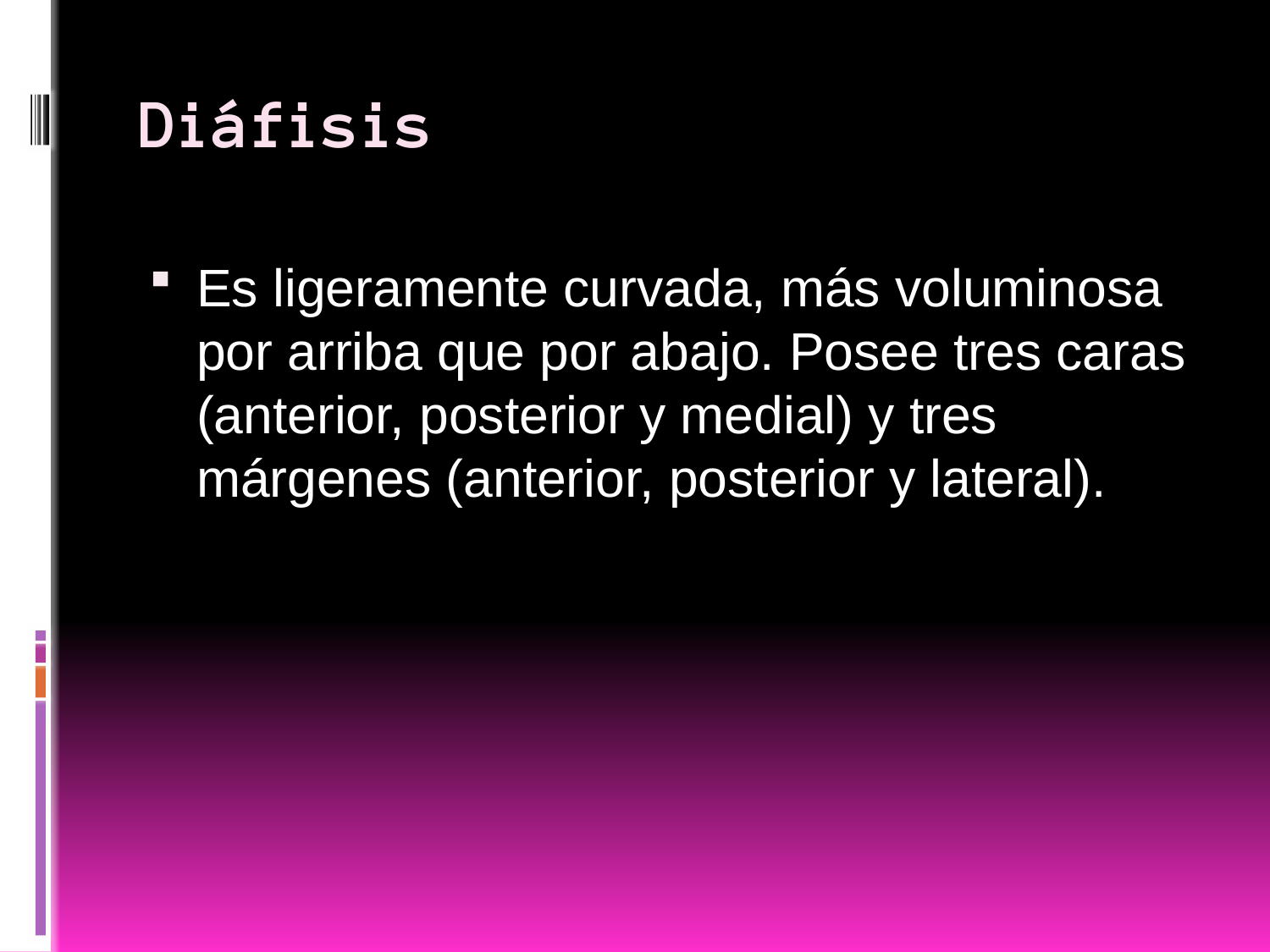

# Diáfisis
Es ligeramente curvada, más voluminosa por arriba que por abajo. Posee tres caras (anterior, posterior y medial) y tres márgenes (anterior, posterior y lateral).